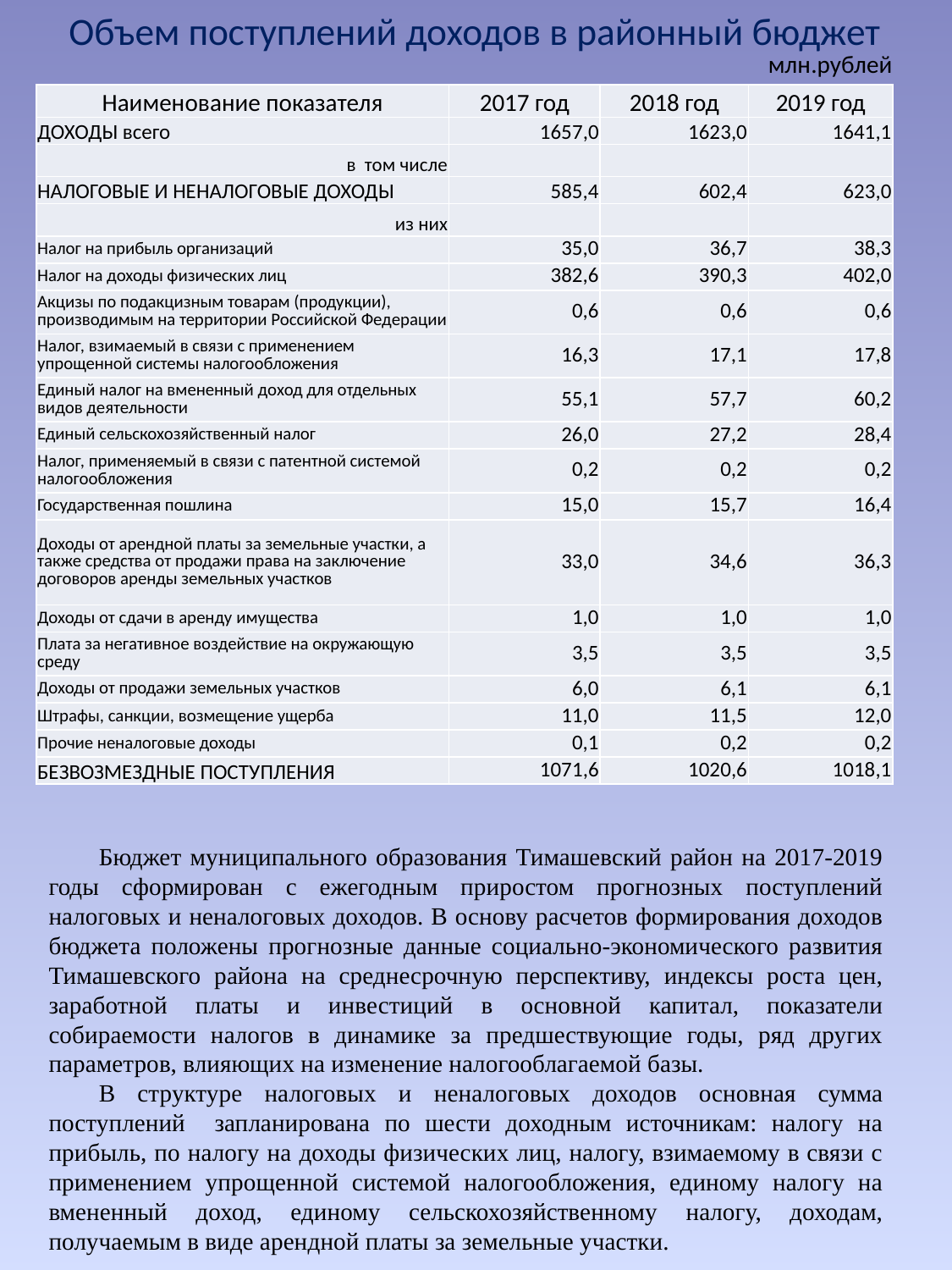

# Объем поступлений доходов в районный бюджет
млн.рублей
| Наименование показателя | 2017 год | 2018 год | 2019 год |
| --- | --- | --- | --- |
| ДОХОДЫ всего | 1657,0 | 1623,0 | 1641,1 |
| в том числе |  |  |  |
| НАЛОГОВЫЕ И НЕНАЛОГОВЫЕ ДОХОДЫ | 585,4 | 602,4 | 623,0 |
| из них |  |  |  |
| Налог на прибыль организаций | 35,0 | 36,7 | 38,3 |
| Налог на доходы физических лиц | 382,6 | 390,3 | 402,0 |
| Акцизы по подакцизным товарам (продукции), производимым на территории Российской Федерации | 0,6 | 0,6 | 0,6 |
| Налог, взимаемый в связи с применением упрощенной системы налогообложения | 16,3 | 17,1 | 17,8 |
| Единый налог на вмененный доход для отдельных видов деятельности | 55,1 | 57,7 | 60,2 |
| Единый сельскохозяйственный налог | 26,0 | 27,2 | 28,4 |
| Налог, применяемый в связи с патентной системой налогообложения | 0,2 | 0,2 | 0,2 |
| Государственная пошлина | 15,0 | 15,7 | 16,4 |
| Доходы от арендной платы за земельные участки, а также средства от продажи права на заключение договоров аренды земельных участков | 33,0 | 34,6 | 36,3 |
| Доходы от сдачи в аренду имущества | 1,0 | 1,0 | 1,0 |
| Плата за негативное воздействие на окружающую среду | 3,5 | 3,5 | 3,5 |
| Доходы от продажи земельных участков | 6,0 | 6,1 | 6,1 |
| Штрафы, санкции, возмещение ущерба | 11,0 | 11,5 | 12,0 |
| Прочие неналоговые доходы | 0,1 | 0,2 | 0,2 |
| БЕЗВОЗМЕЗДНЫЕ ПОСТУПЛЕНИЯ | 1071,6 | 1020,6 | 1018,1 |

	Бюджет муниципального образования Тимашевский район на 2017-2019 годы сформирован с ежегодным приростом прогнозных поступлений налоговых и неналоговых доходов. В основу расчетов формирования доходов бюджета положены прогнозные данные социально-экономического развития Тимашевского района на среднесрочную перспективу, индексы роста цен, заработной платы и инвестиций в основной капитал, показатели собираемости налогов в динамике за предшествующие годы, ряд других параметров, влияющих на изменение налогооблагаемой базы.
	В структуре налоговых и неналоговых доходов основная сумма поступлений  запланирована по шести доходным источникам: налогу на прибыль, по налогу на доходы физических лиц, налогу, взимаемому в связи с применением упрощенной системой налогообложения, единому налогу на вмененный доход, единому сельскохозяйственному налогу, доходам, получаемым в виде арендной платы за земельные участки.